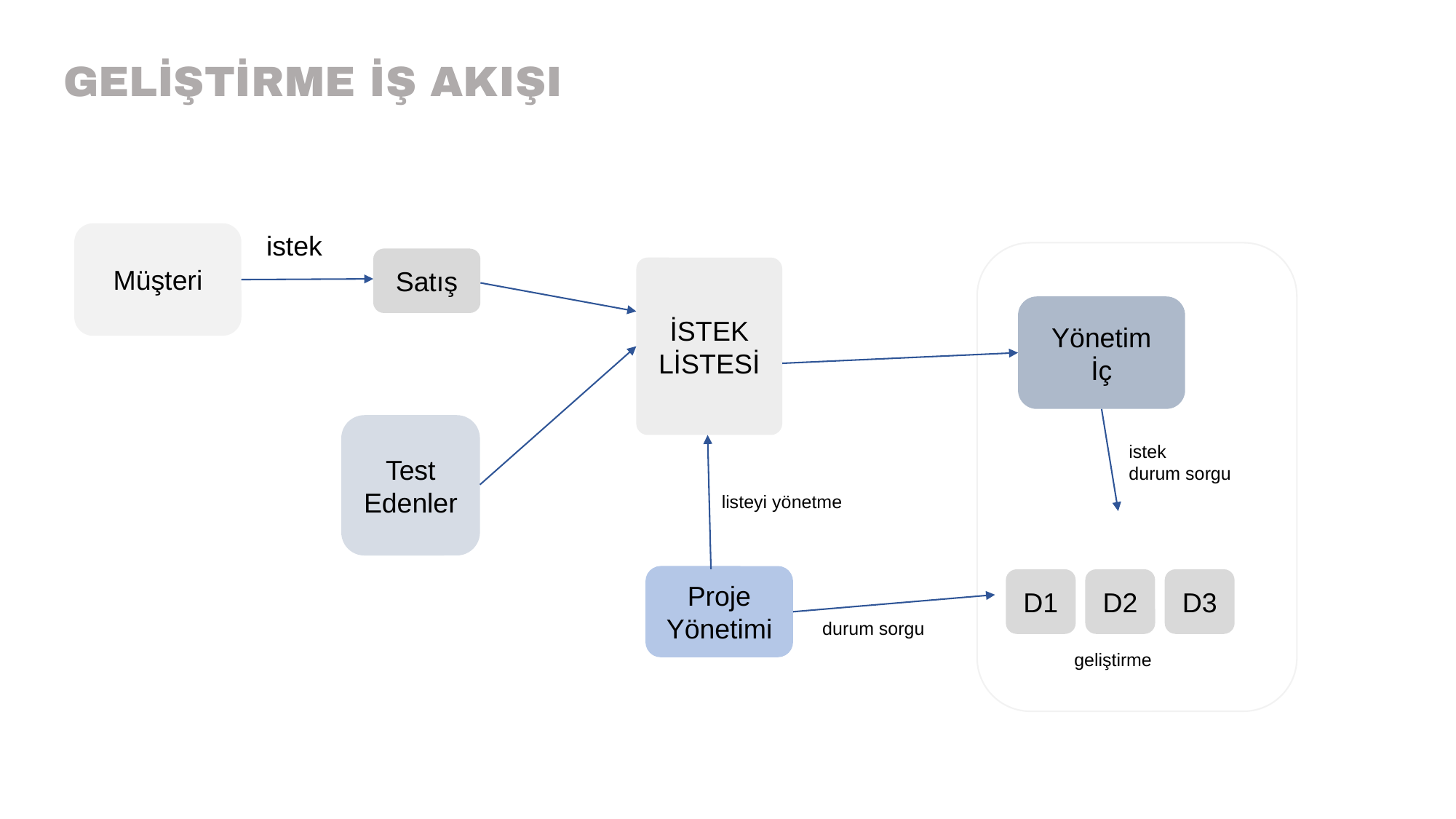

GELİŞTİRME İŞ AKIŞI
Müşteri
istek

Satış
İSTEK
LİSTESİ
Yönetim
İç
Test
Edenler
istek
durum sorgu
listeyi yönetme
Proje
Yönetimi
D1
D2
D3
durum sorgu
geliştirme